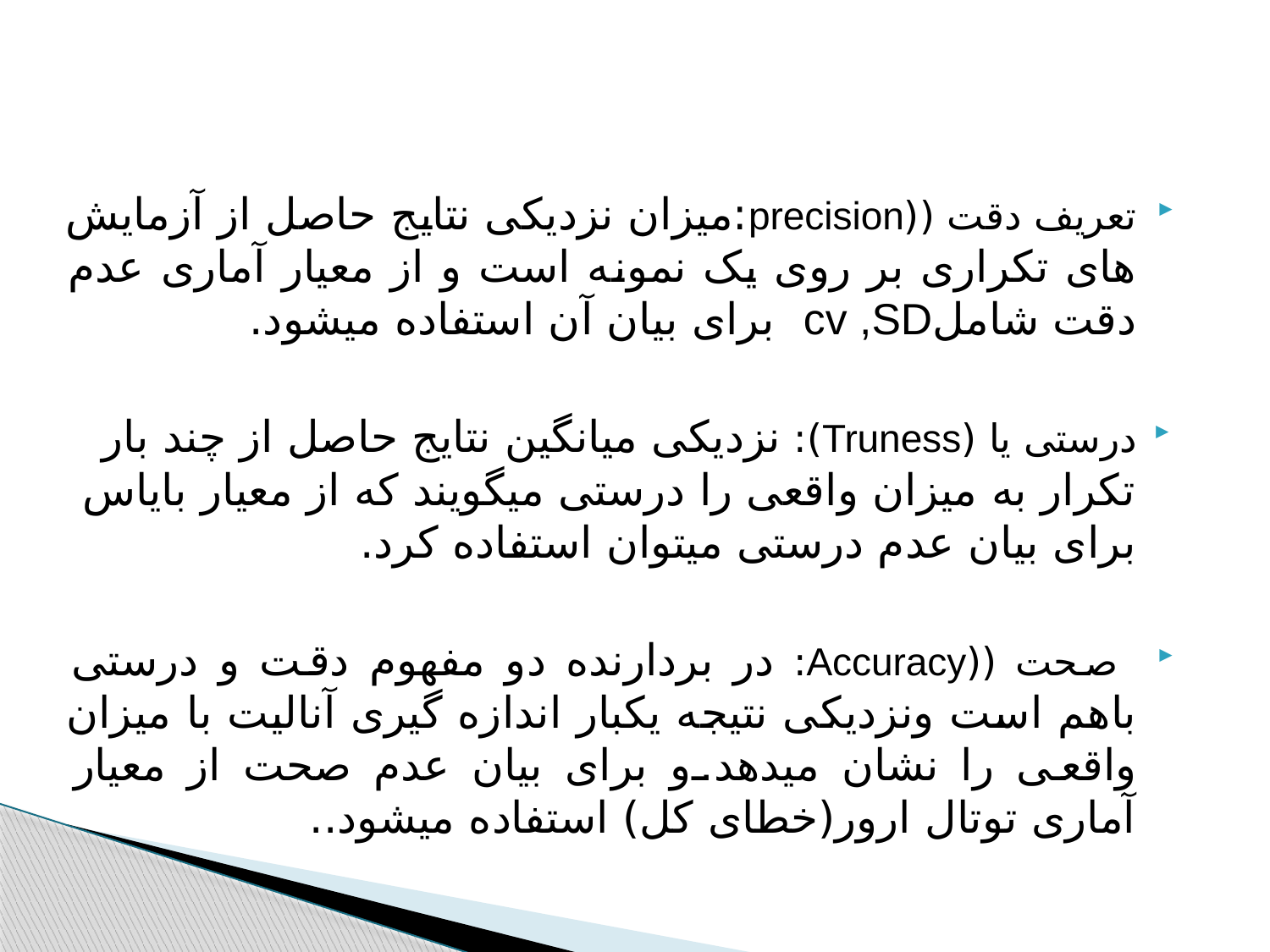

تعریف دقت ((precision:میزان نزدیکی نتایج حاصل از آزمایش های تکراری بر روی یک نمونه است و از معیار آماری عدم دقت شاملcv ,SD  برای بیان آن استفاده میشود.

درستی یا (Truness): نزدیکی میانگین نتایج حاصل از چند بار تکرار به میزان واقعی را درستی میگویند که از معیار بایاس برای بیان عدم درستی میتوان استفاده کرد.

 صحت ((Accuracy: در بردارنده دو مفهوم دقت و درستی باهم است ونزدیکی نتیجه یکبار اندازه گیری آنالیت با میزان واقعی را نشان میدهد.و برای بیان عدم صحت از معیار آماری توتال ارور(خطای کل) استفاده میشود..